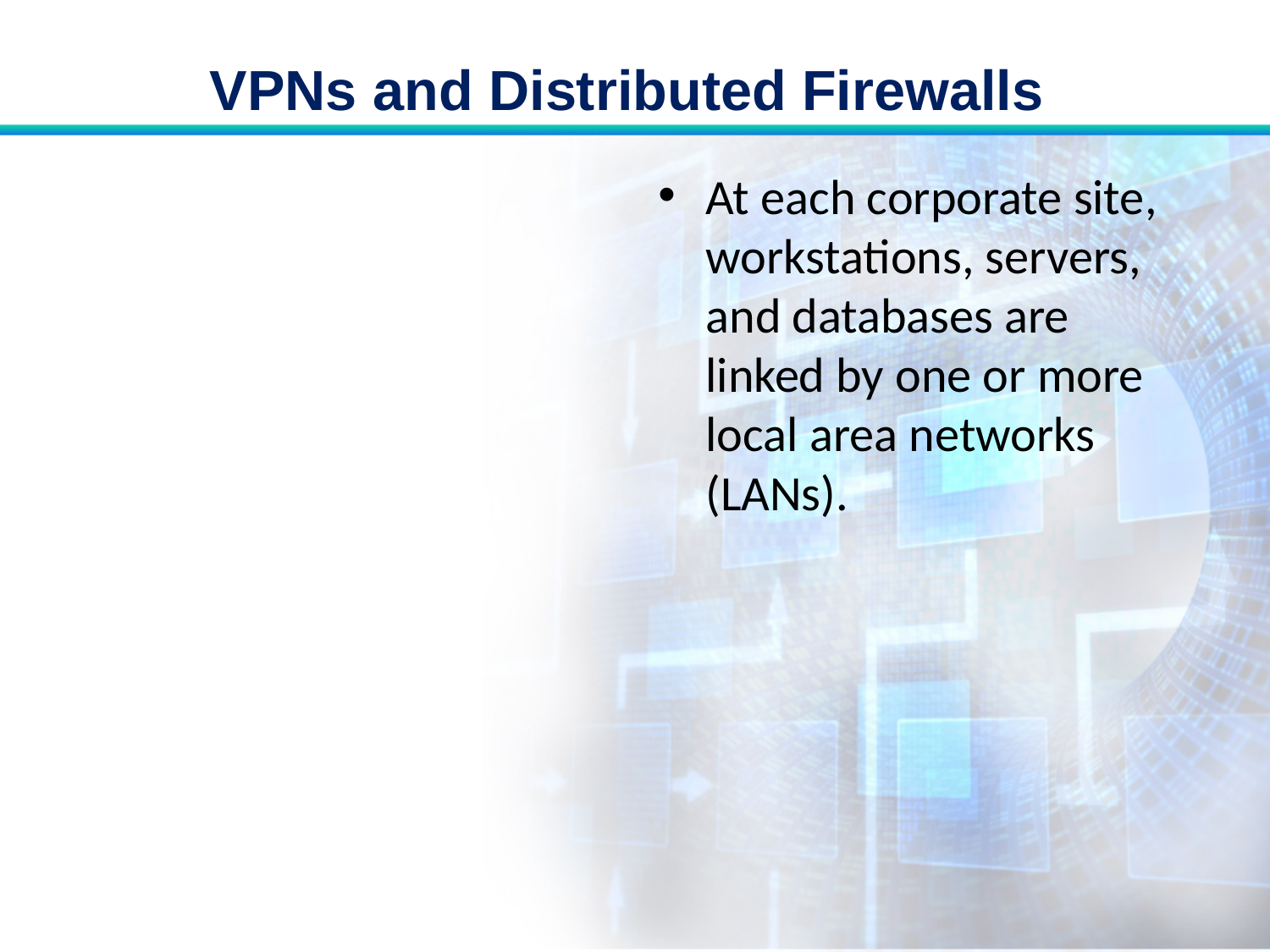

# VPNs and Distributed Firewalls
At each corporate site, workstations, servers, and databases are linked by one or more local area networks (LANs).